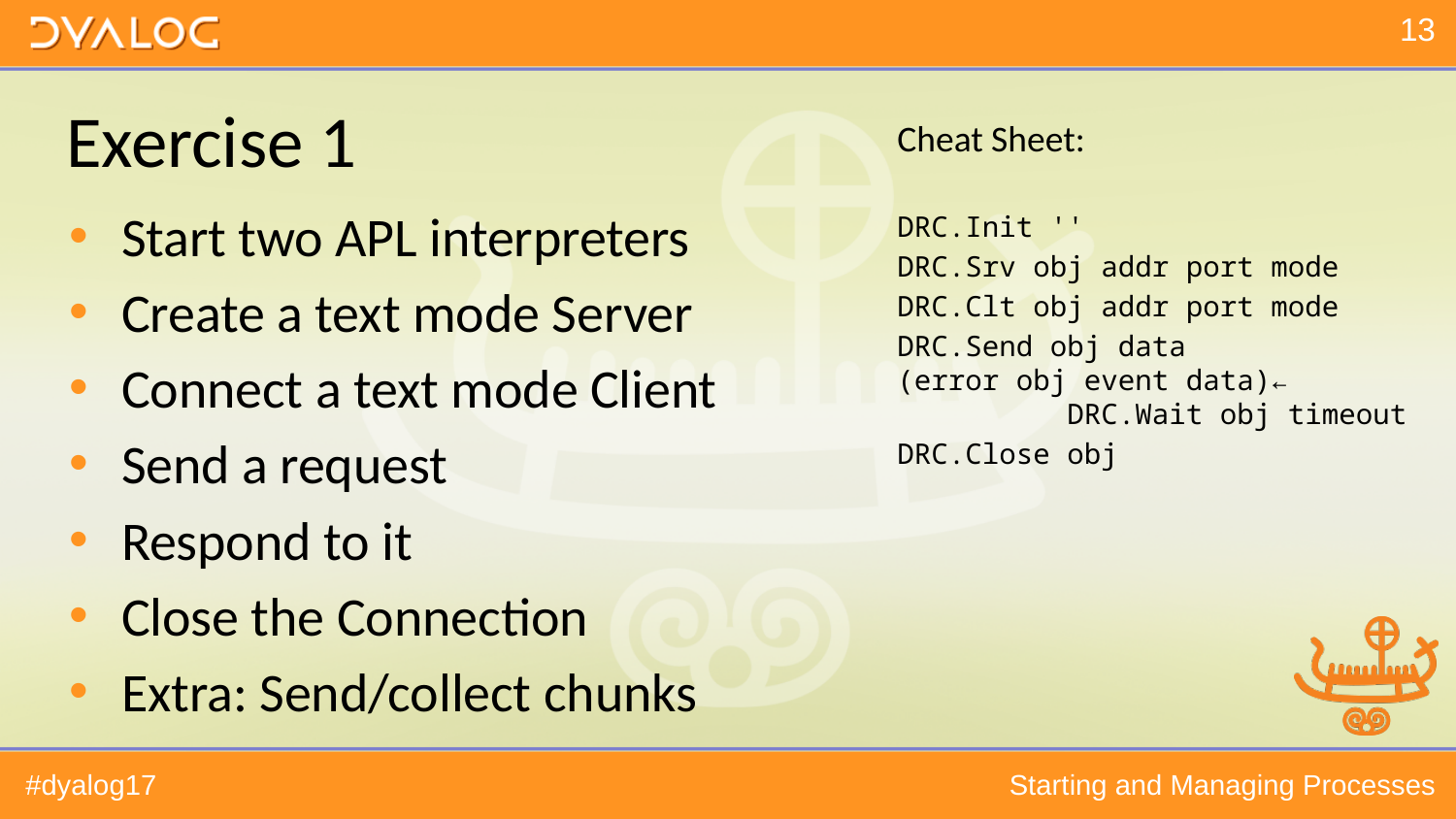

# Exercise 1
Cheat Sheet:
DRC.Init ''
DRC.Srv obj addr port mode
DRC.Clt obj addr port mode
DRC.Send obj data
(error obj event data)←
          DRC.Wait obj timeout
DRC.Close obj

Start two APL interpreters
Create a text mode Server
Connect a text mode Client
Send a request
Respond to it
Close the Connection
Extra: Send/collect chunks